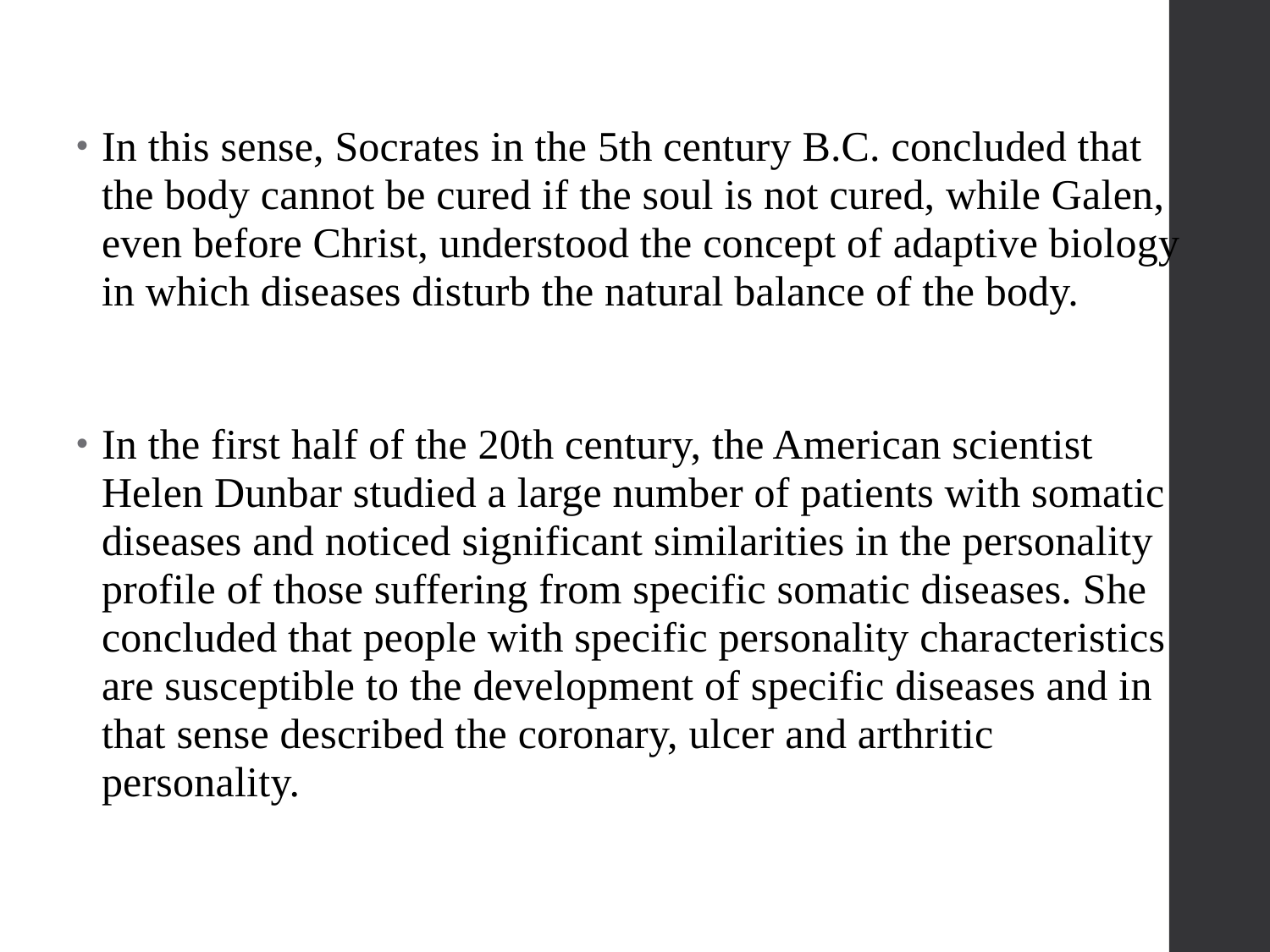

In this sense, Socrates in the 5th century B.C. concluded that the body cannot be cured if the soul is not cured, while Galen, even before Christ, understood the concept of adaptive biology in which diseases disturb the natural balance of the body.

In the first half of the 20th century, the American scientist Helen Dunbar studied a large number of patients with somatic diseases and noticed significant similarities in the personality profile of those suffering from specific somatic diseases. She concluded that people with specific personality characteristics are susceptible to the development of specific diseases and in that sense described the coronary, ulcer and arthritic personality.